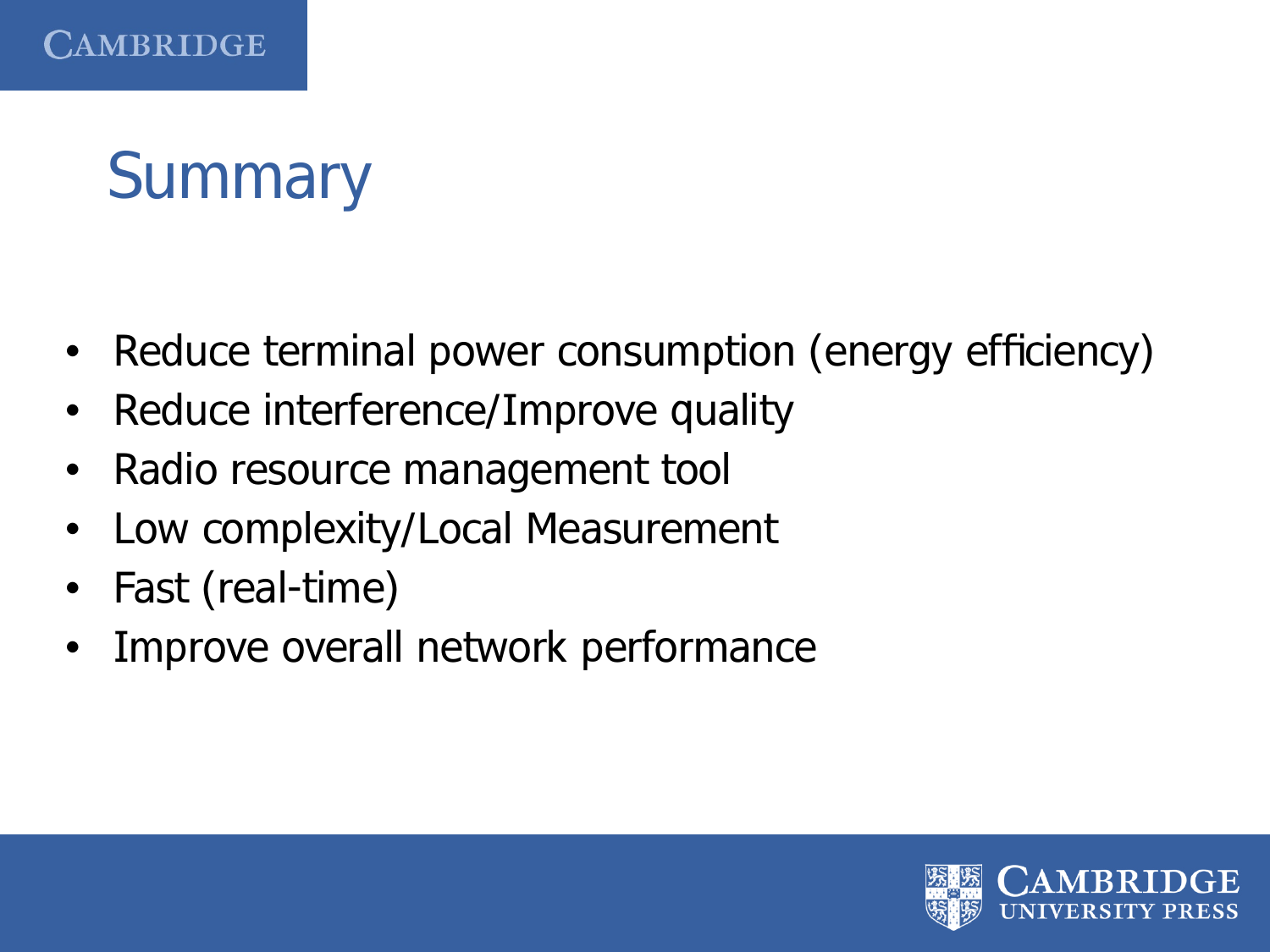

# Summary
Reduce terminal power consumption (energy efficiency)
Reduce interference/Improve quality
Radio resource management tool
Low complexity/Local Measurement
Fast (real-time)
Improve overall network performance